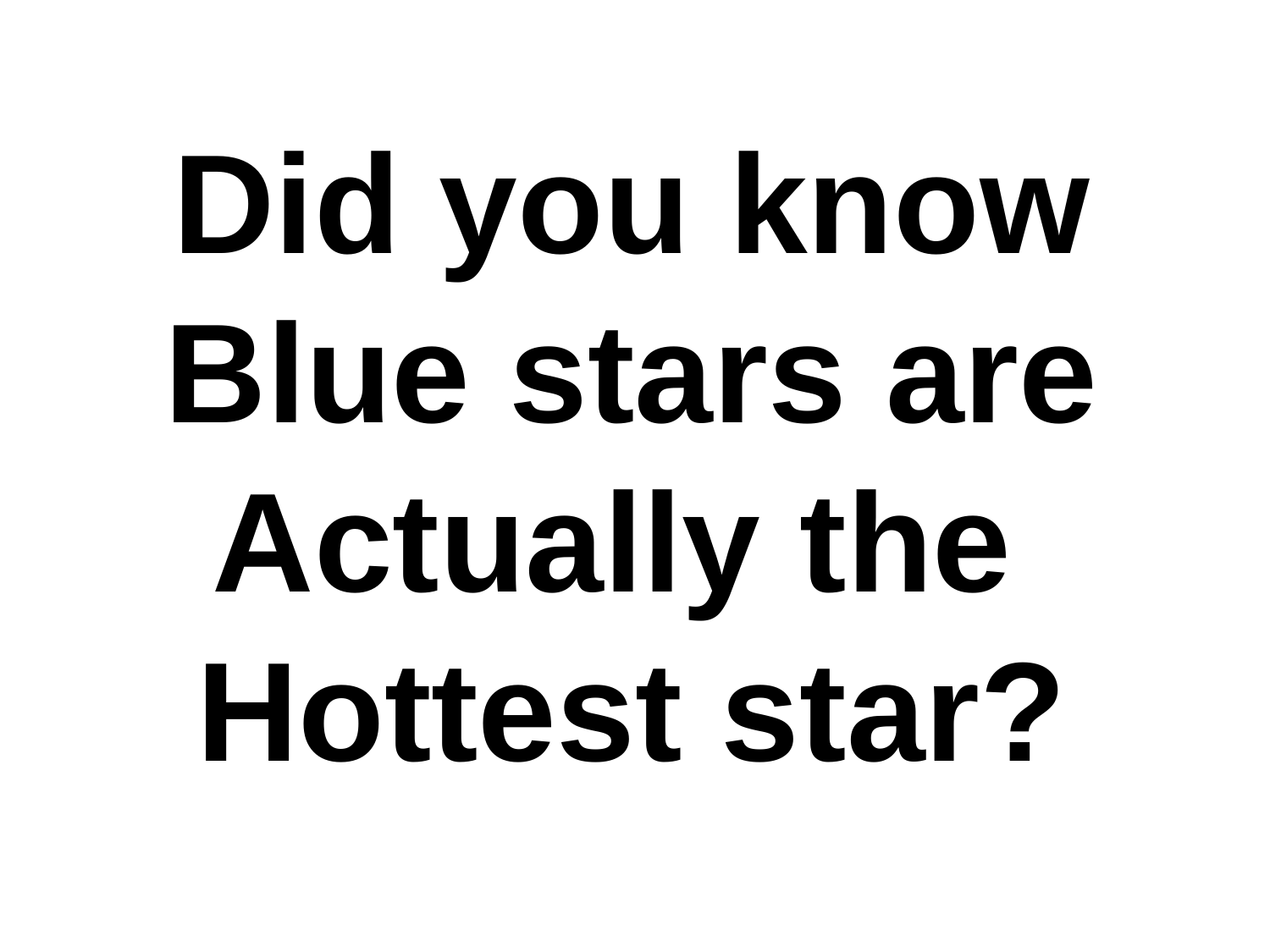

Did you know
Blue stars are
Actually the
Hottest star?